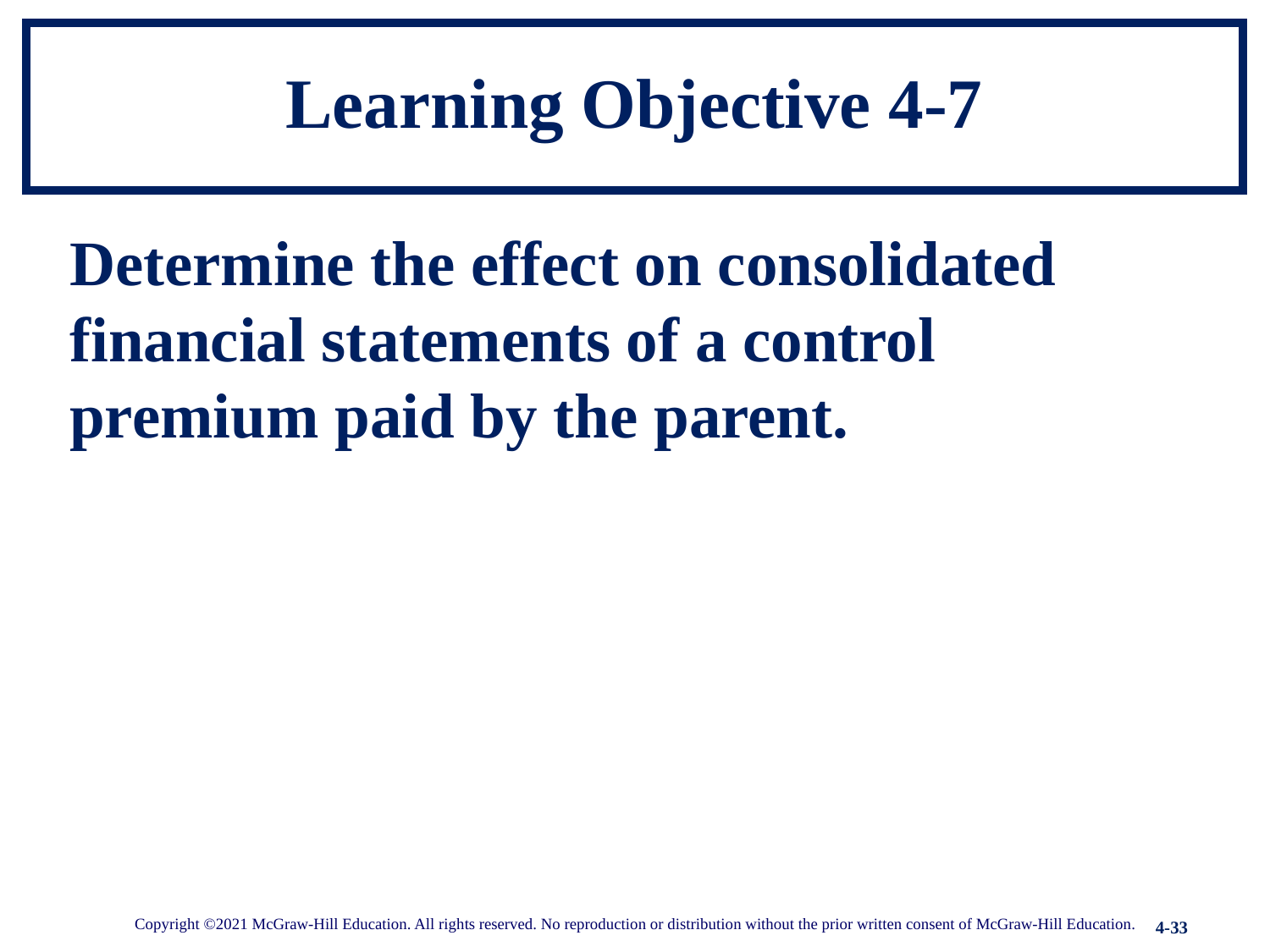

# Learning Objective 4-7
Determine the effect on consolidated financial statements of a control premium paid by the parent.
Copyright ©2021 McGraw-Hill Education. All rights reserved. No reproduction or distribution without the prior written consent of McGraw-Hill Education.
4-33